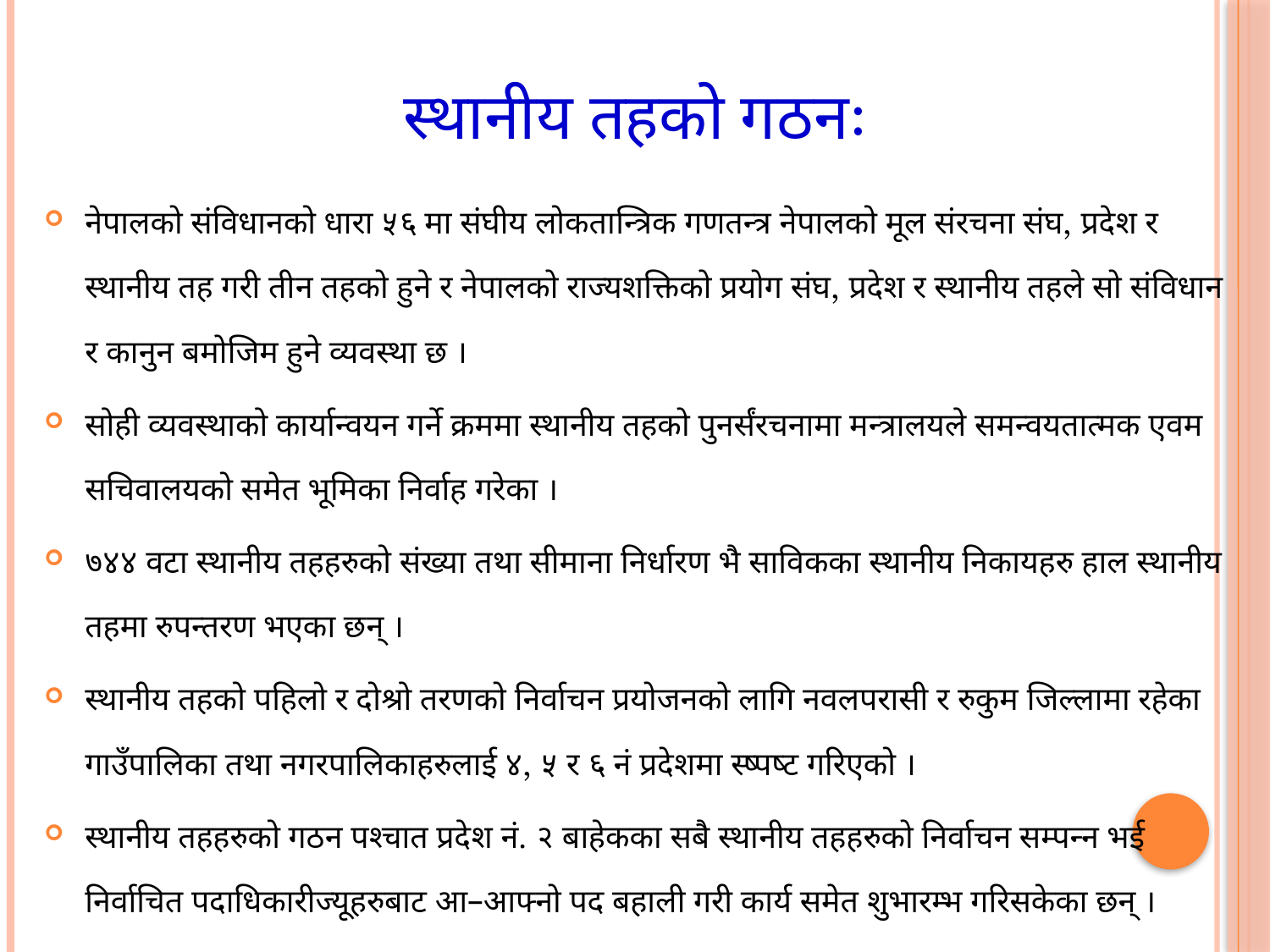

# स्थानीय तहको गठनः
नेपालको संविधानको धारा ५६ मा संघीय लोकतान्त्रिक गणतन्त्र नेपालको मूल संरचना संघ, प्रदेश र स्थानीय तह गरी तीन तहको हुने र नेपालको राज्यशक्तिको प्रयोग संघ, प्रदेश र स्थानीय तहले सो संविधान र कानुन बमोजिम हुने व्यवस्था छ ।
सोही व्यवस्थाको कार्यान्वयन गर्ने क्रममा स्थानीय तहको पुनर्संरचनामा मन्त्रालयले समन्वयतात्मक एवम सचिवालयको समेत भूमिका निर्वाह गरेका ।
७४४ वटा स्थानीय तहहरुको संख्या तथा सीमाना निर्धारण भै साविकका स्थानीय निकायहरु हाल स्थानीय तहमा रुपन्तरण भएका छन् ।
स्थानीय तहको पहिलो र दोश्रो तरणको निर्वाचन प्रयोजनको लागि नवलपरासी र रुकुम जिल्लामा रहेका गाउँपालिका तथा नगरपालिकाहरुलाई ४, ५ र ६ नं प्रदेशमा स्ष्पष्ट गरिएको ।
स्थानीय तहहरुको गठन पश्चात प्रदेश नं. २ बाहेकका सबै स्थानीय तहहरुको निर्वाचन सम्पन्न भई निर्वाचित पदाधिकारीज्यूहरुबाट आ–आफ्नो पद बहाली गरी कार्य समेत शुभारम्भ गरिसकेका छन् ।